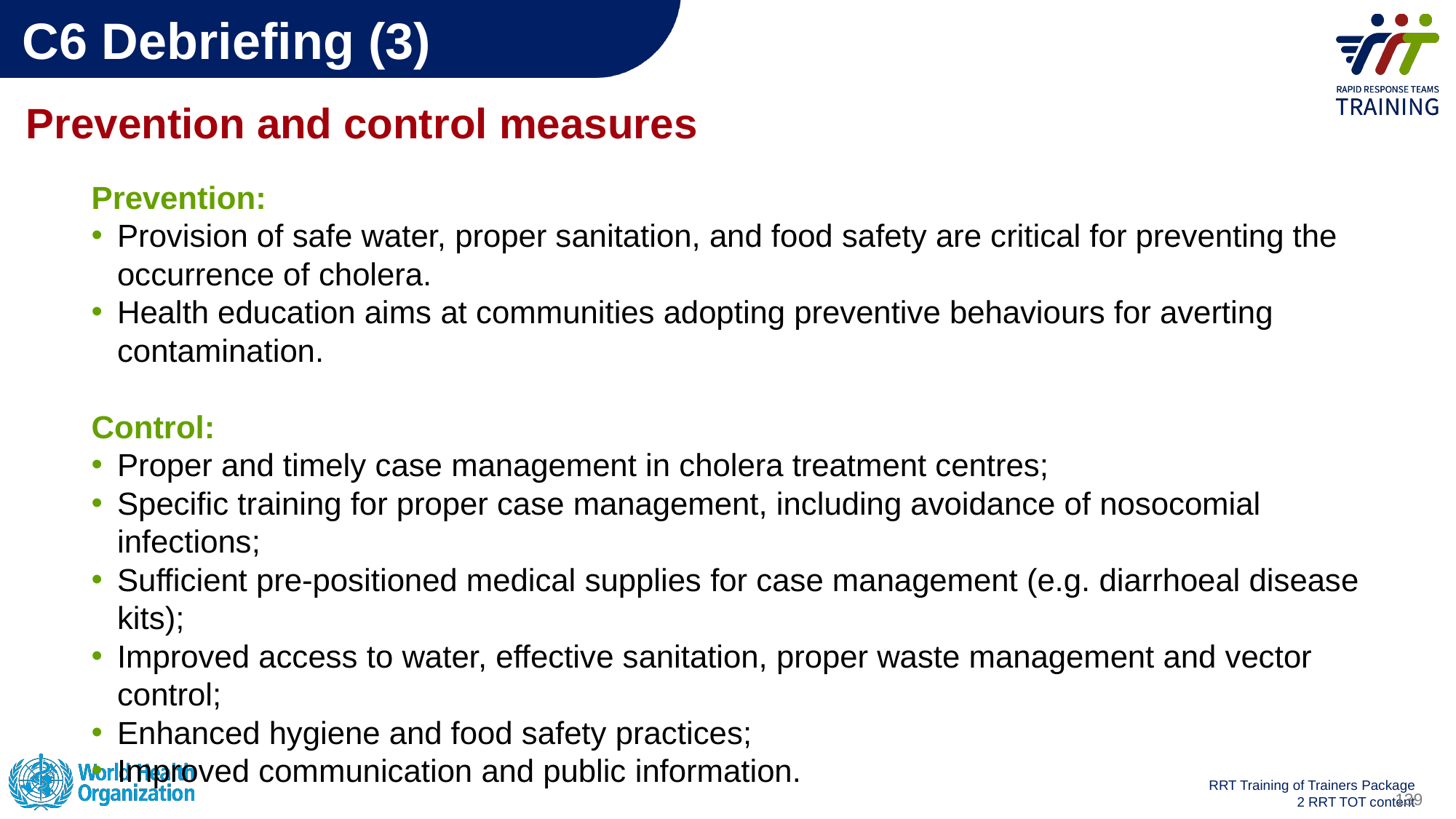

C6 Debriefing (3)
Prevention and control measures
Prevention:
Provision of safe water, proper sanitation, and food safety are critical for preventing the occurrence of cholera.
Health education aims at communities adopting preventive behaviours for averting contamination.

Control:
Proper and timely case management in cholera treatment centres;
Specific training for proper case management, including avoidance of nosocomial infections;
Sufficient pre-positioned medical supplies for case management (e.g. diarrhoeal disease kits);
Improved access to water, effective sanitation, proper waste management and vector control;
Enhanced hygiene and food safety practices;
Improved communication and public information.